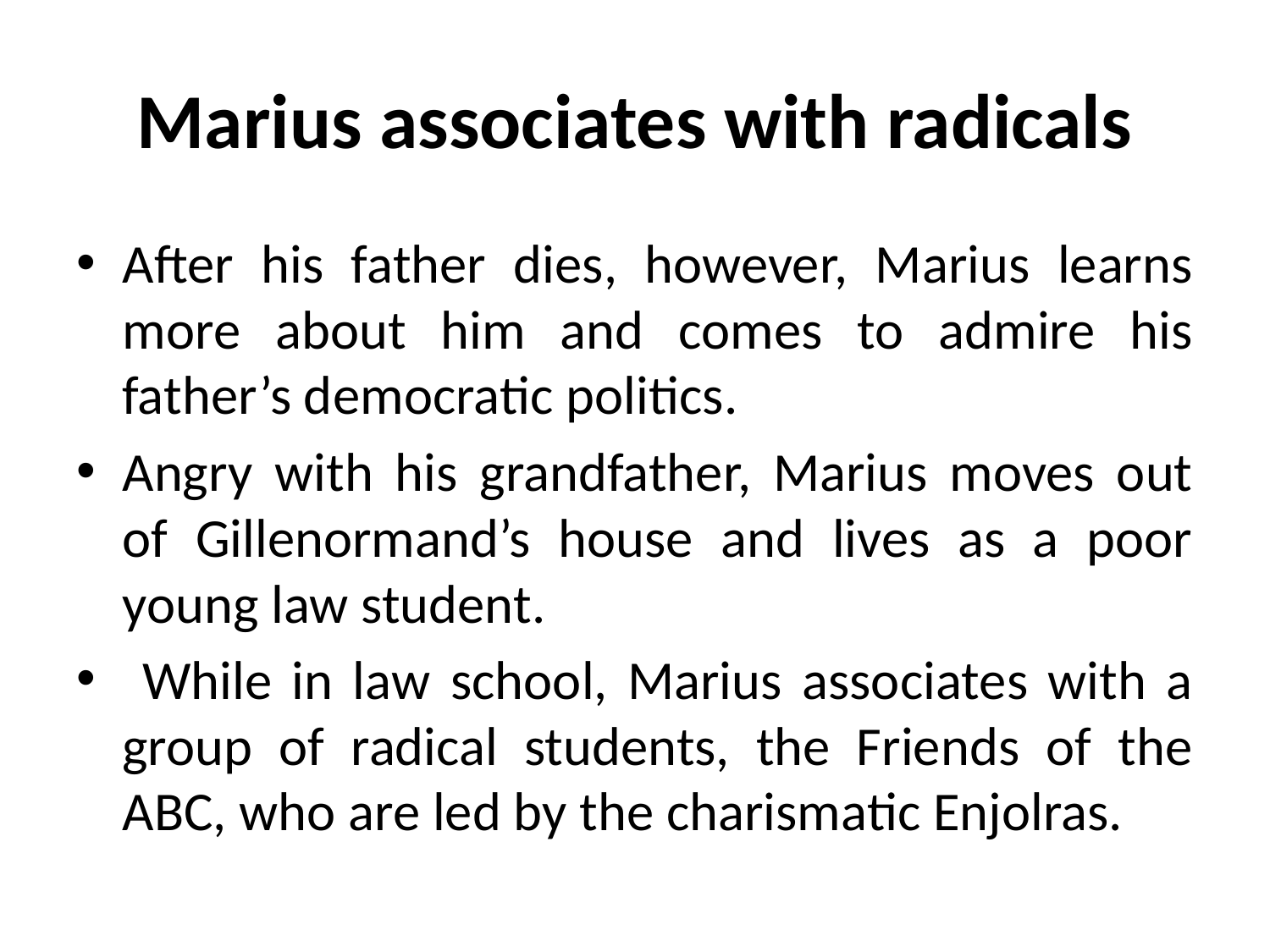

# Marius associates with radicals
After his father dies, however, Marius learns more about him and comes to admire his father’s democratic politics.
Angry with his grandfather, Marius moves out of Gillenormand’s house and lives as a poor young law student.
 While in law school, Marius associates with a group of radical students, the Friends of the ABC, who are led by the charismatic Enjolras.